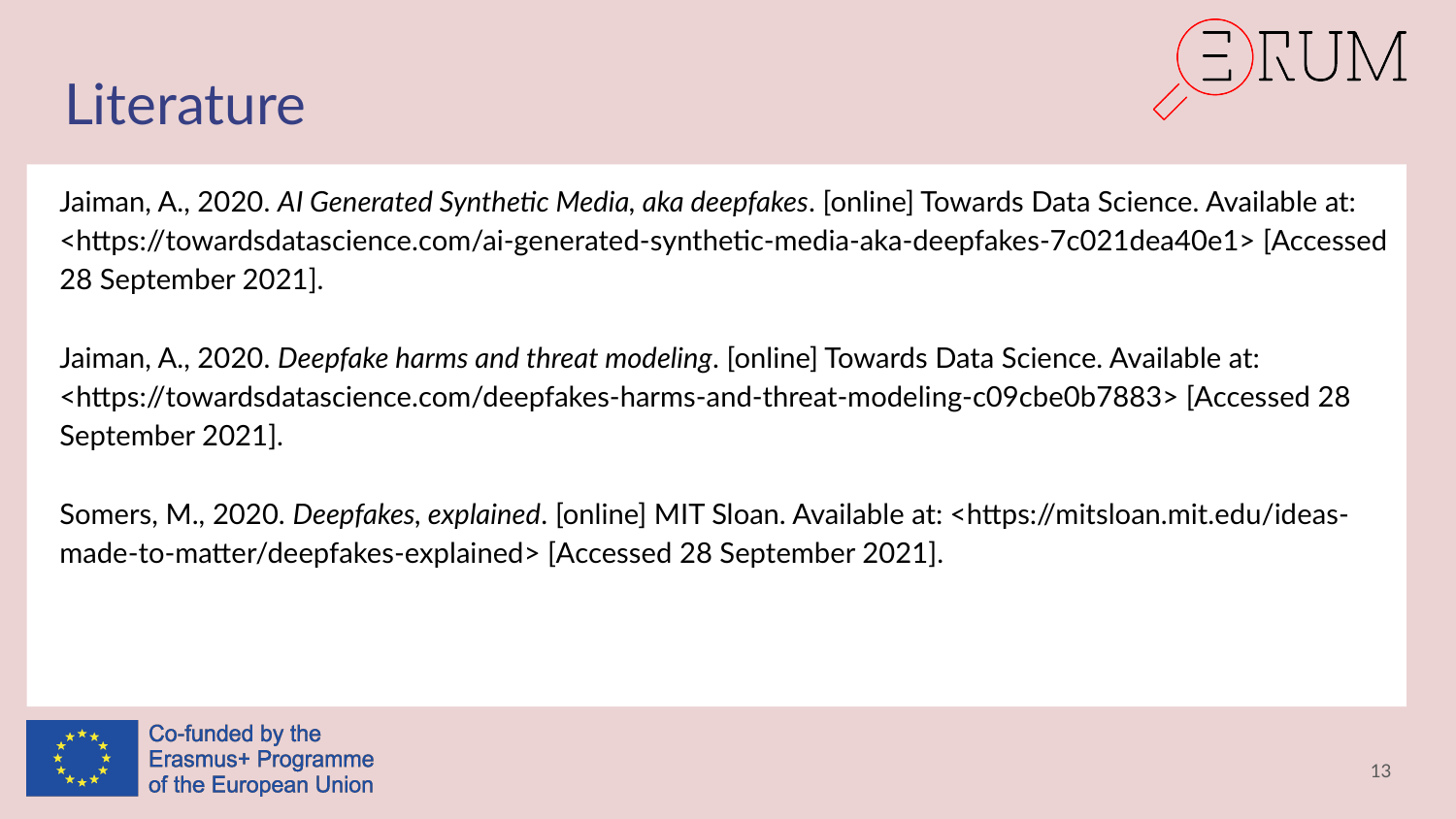

# Literature
Jaiman, A., 2020. AI Generated Synthetic Media, aka deepfakes. [online] Towards Data Science. Available at: <https://towardsdatascience.com/ai-generated-synthetic-media-aka-deepfakes-7c021dea40e1> [Accessed 28 September 2021].
Jaiman, A., 2020. Deepfake harms and threat modeling. [online] Towards Data Science. Available at: <https://towardsdatascience.com/deepfakes-harms-and-threat-modeling-c09cbe0b7883> [Accessed 28 September 2021].
Somers, M., 2020. Deepfakes, explained. [online] MIT Sloan. Available at: <https://mitsloan.mit.edu/ideas-made-to-matter/deepfakes-explained> [Accessed 28 September 2021].
13